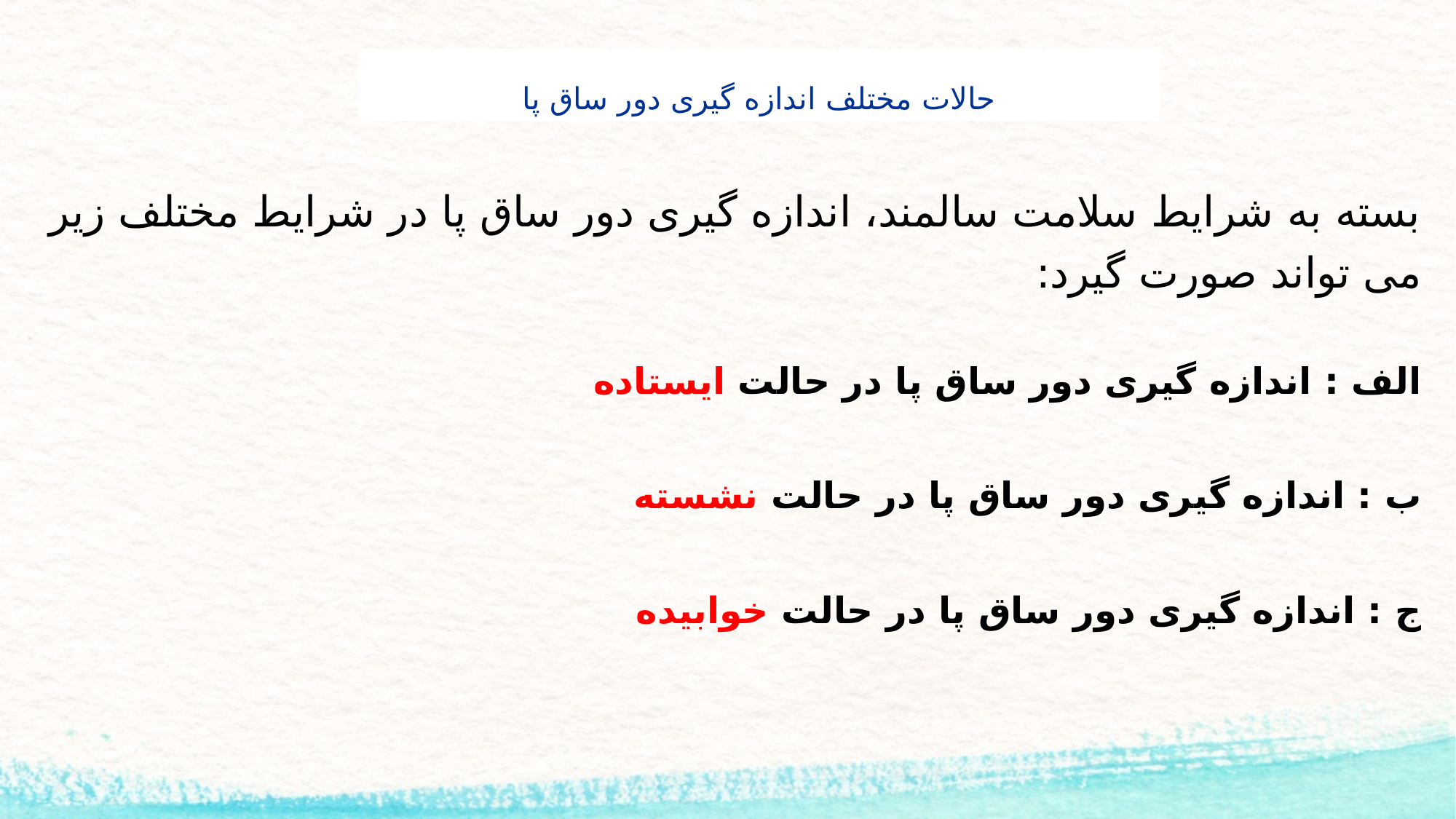

# حالات مختلف اندازه گیری دور ساق پا
بسته به شرایط سلامت سالمند، اندازه گیری دور ساق پا در شرایط مختلف زیر می تواند صورت گیرد:

الف : اندازه گیری دور ساق پا در حالت ایستاده
ب : اندازه گیری دور ساق پا در حالت نشسته
ج : اندازه گیری دور ساق پا در حالت خوابیده